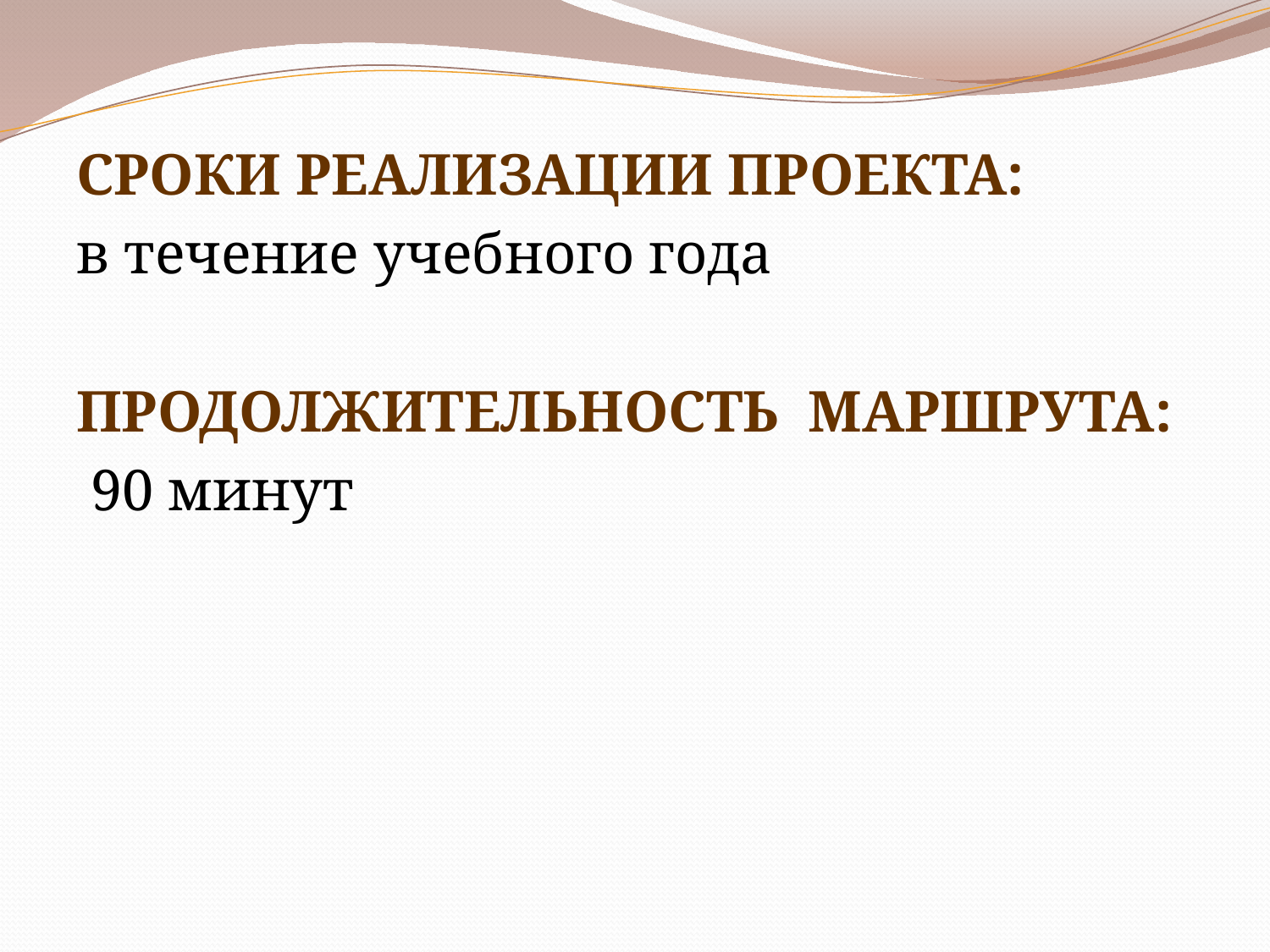

СРОКИ РЕАЛИЗАЦИИ ПРОЕКТА:
в течение учебного года

ПРОДОЛЖИТЕЛЬНОСТЬ  МАРШРУТА:
 90 минут